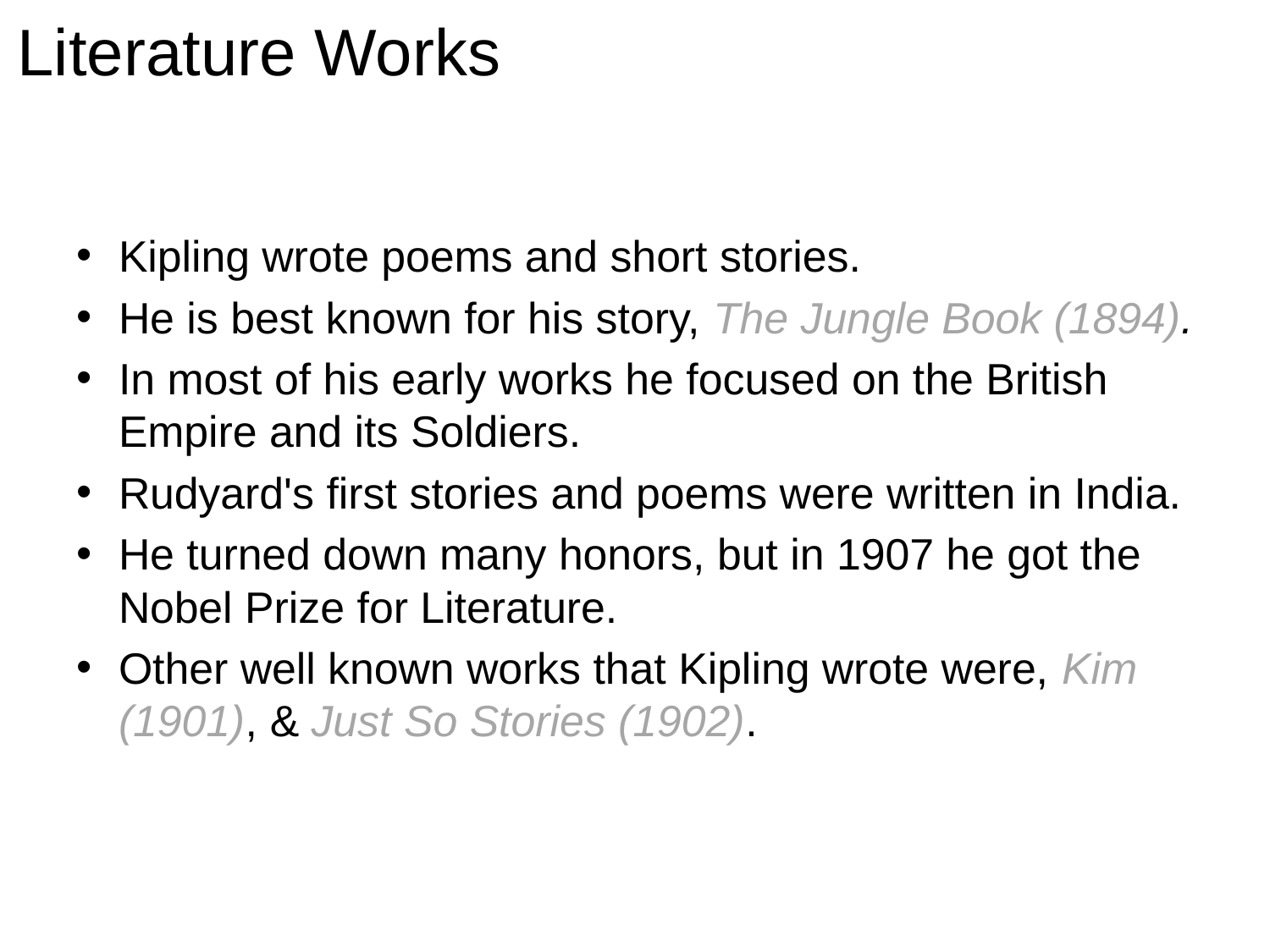

# Literature Works
Kipling wrote poems and short stories.
He is best known for his story, The Jungle Book (1894).
In most of his early works he focused on the British Empire and its Soldiers.
Rudyard's first stories and poems were written in India.
He turned down many honors, but in 1907 he got the  Nobel Prize for Literature.
Other well known works that Kipling wrote were, Kim (1901), & Just So Stories (1902).